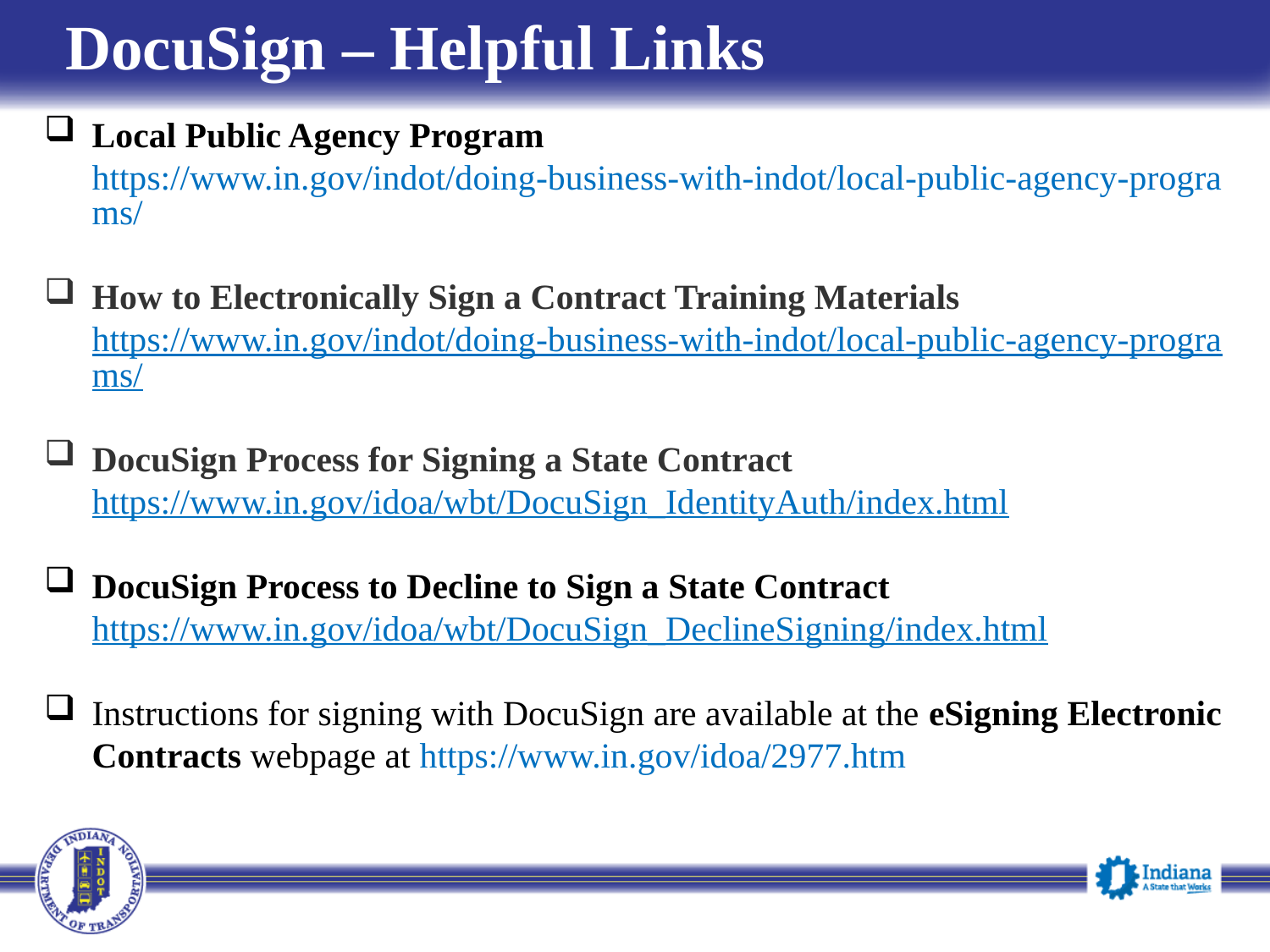

# DocuSign ‒ Helpful Links
Local Public Agency Program https://www.in.gov/indot/doing-business-with-indot/local-public-agency-programs/

How to Electronically Sign a Contract Training Materials https://www.in.gov/indot/doing-business-with-indot/local-public-agency-programs/

DocuSign Process for Signing a State Contract https://www.in.gov/idoa/wbt/DocuSign_IdentityAuth/index.html

DocuSign Process to Decline to Sign a State Contract https://www.in.gov/idoa/wbt/DocuSign_DeclineSigning/index.html

Instructions for signing with DocuSign are available at the eSigning Electronic Contracts webpage at https://www.in.gov/idoa/2977.htm